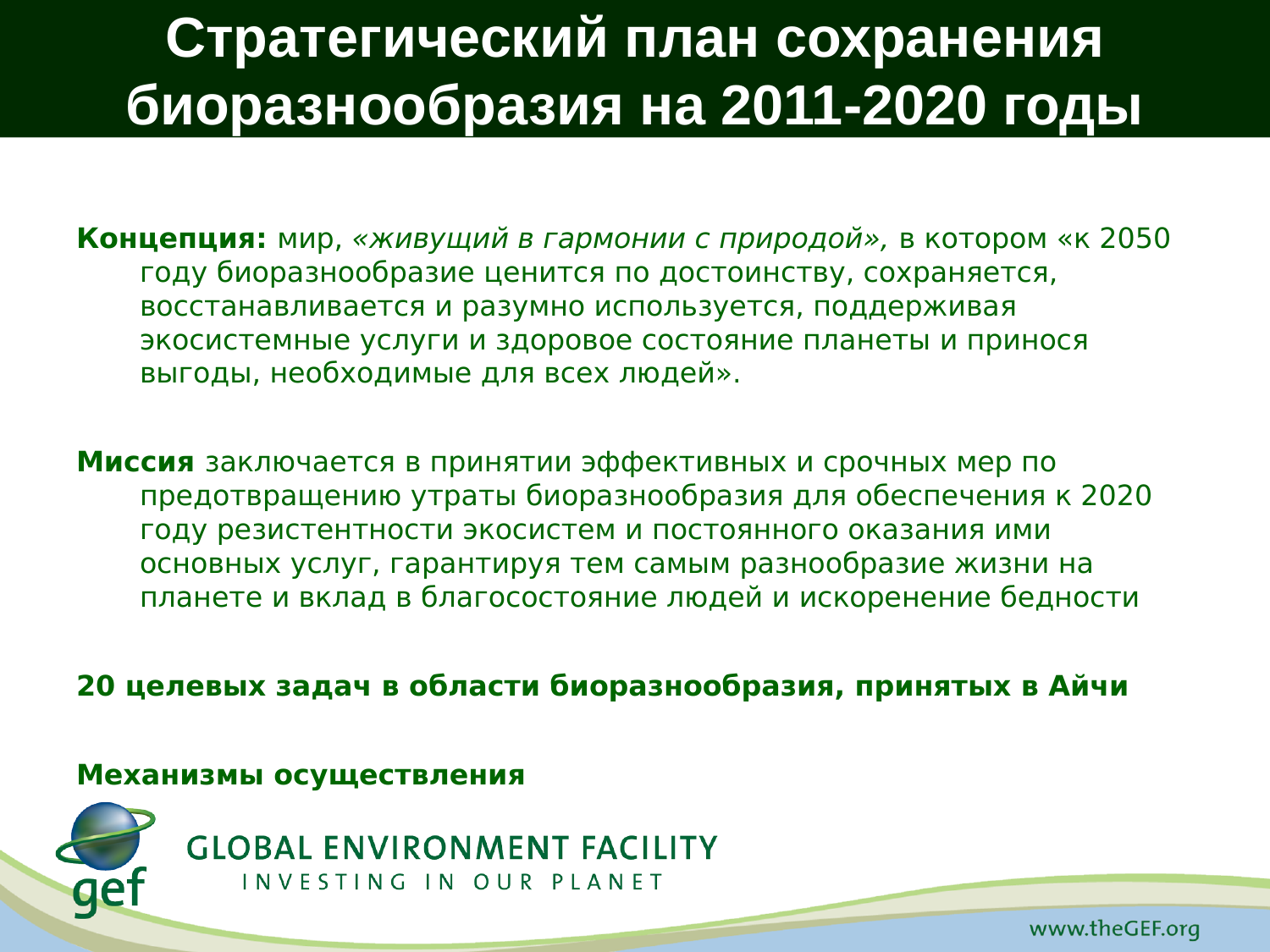

Стратегический план сохранения
биоразнообразия на 2011-2020 годы

Концепция: мир, «живущий в гармонии с природой», в котором «к 2050 году биоразнообразие ценится по достоинству, сохраняется, восстанавливается и разумно используется, поддерживая экосистемные услуги и здоровое состояние планеты и принося выгоды, необходимые для всех людей».

Миссия заключается в принятии эффективных и срочных мер по предотвращению утраты биоразнообразия для обеспечения к 2020 году резистентности экосистем и постоянного оказания ими основных услуг, гарантируя тем самым разнообразие жизни на планете и вклад в благосостояние людей и искоренение бедности

20 целевых задач в области биоразнообразия, принятых в Айчи

Механизмы осуществления